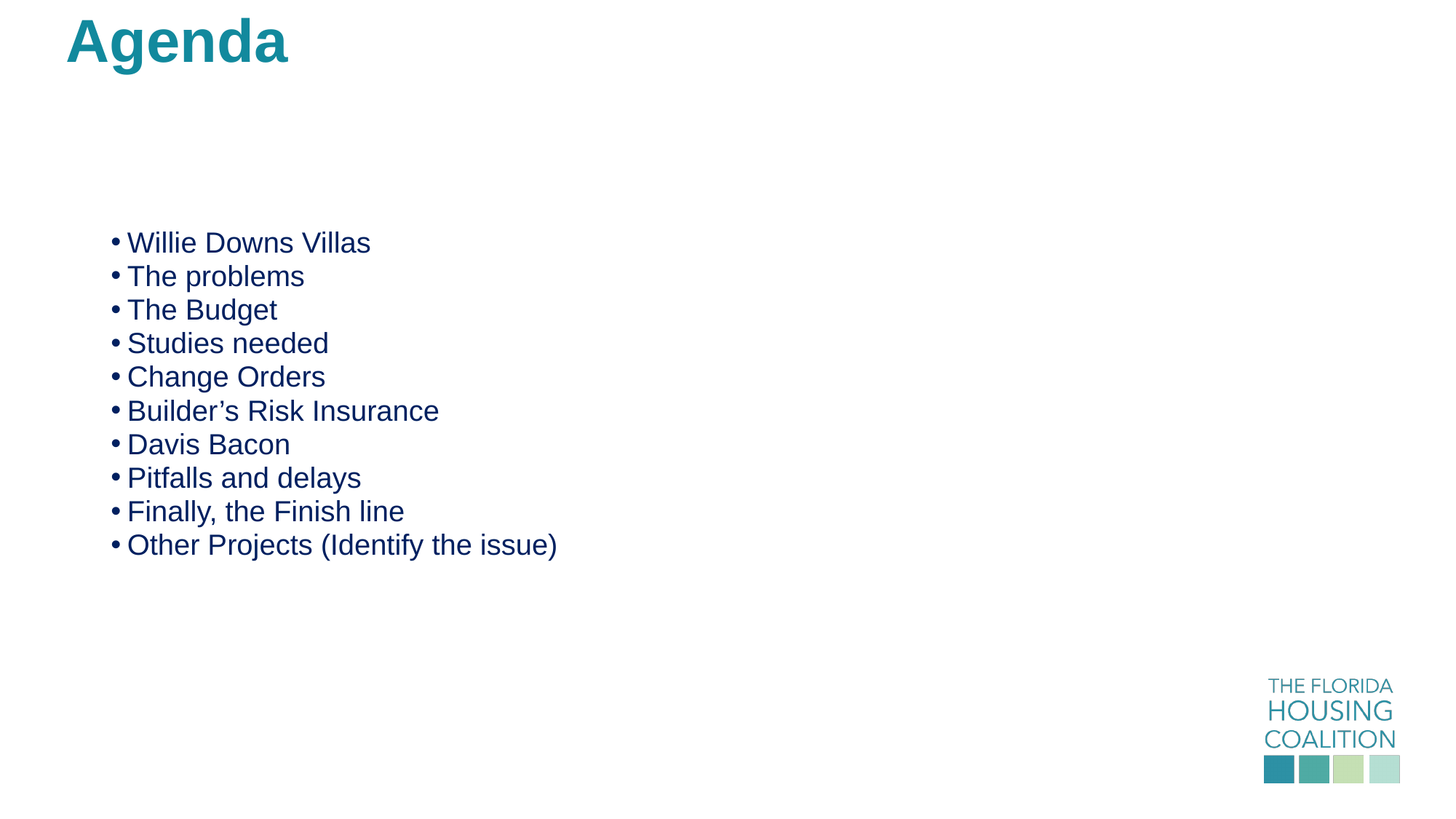

# Agenda
Willie Downs Villas
The problems
The Budget
Studies needed
Change Orders
Builder’s Risk Insurance
Davis Bacon
Pitfalls and delays
Finally, the Finish line
Other Projects (Identify the issue)